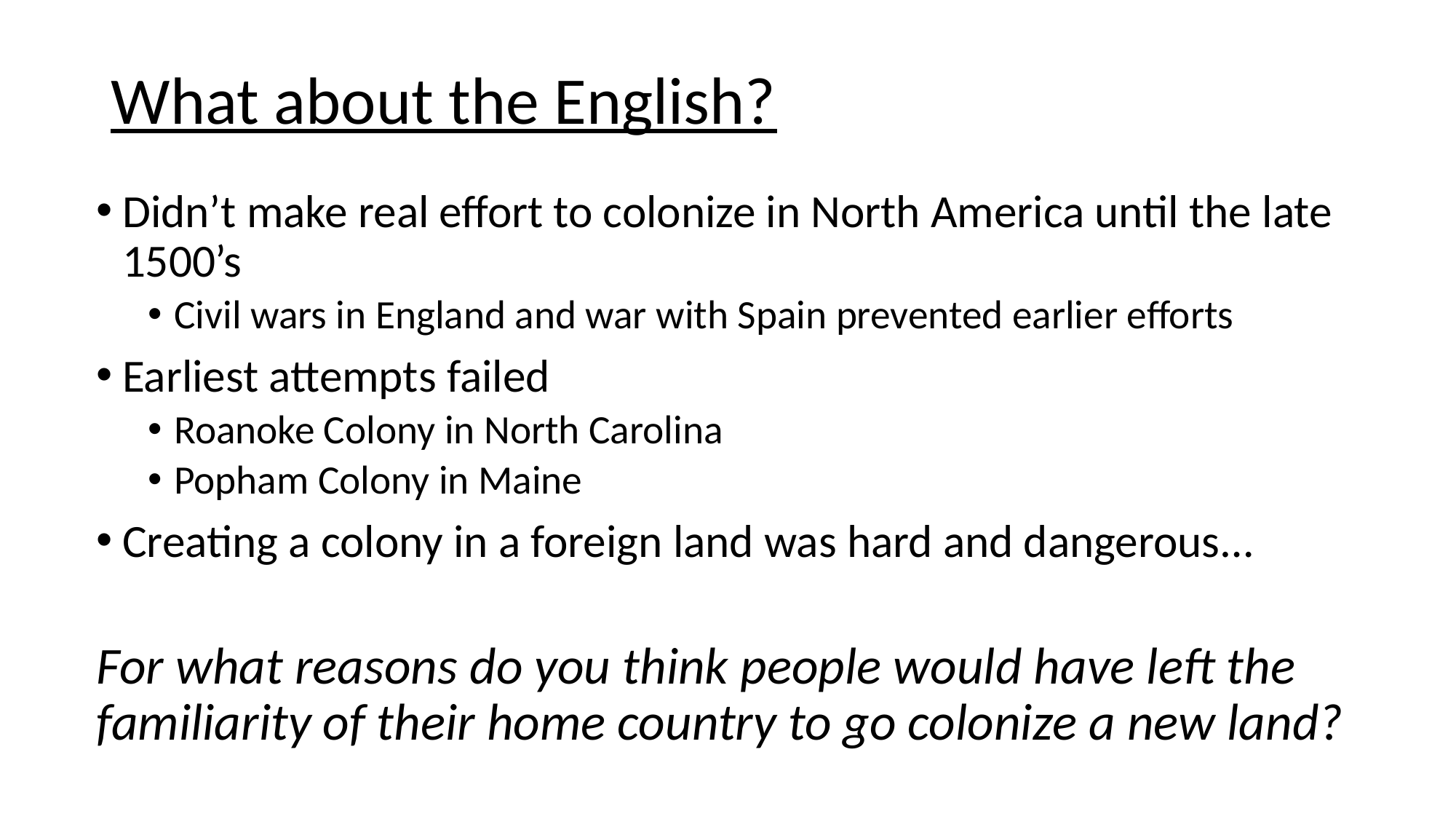

# What about the English?
Didn’t make real effort to colonize in North America until the late 1500’s
Civil wars in England and war with Spain prevented earlier efforts
Earliest attempts failed
Roanoke Colony in North Carolina
Popham Colony in Maine
Creating a colony in a foreign land was hard and dangerous…

For what reasons do you think people would have left the familiarity of their home country to go colonize a new land?